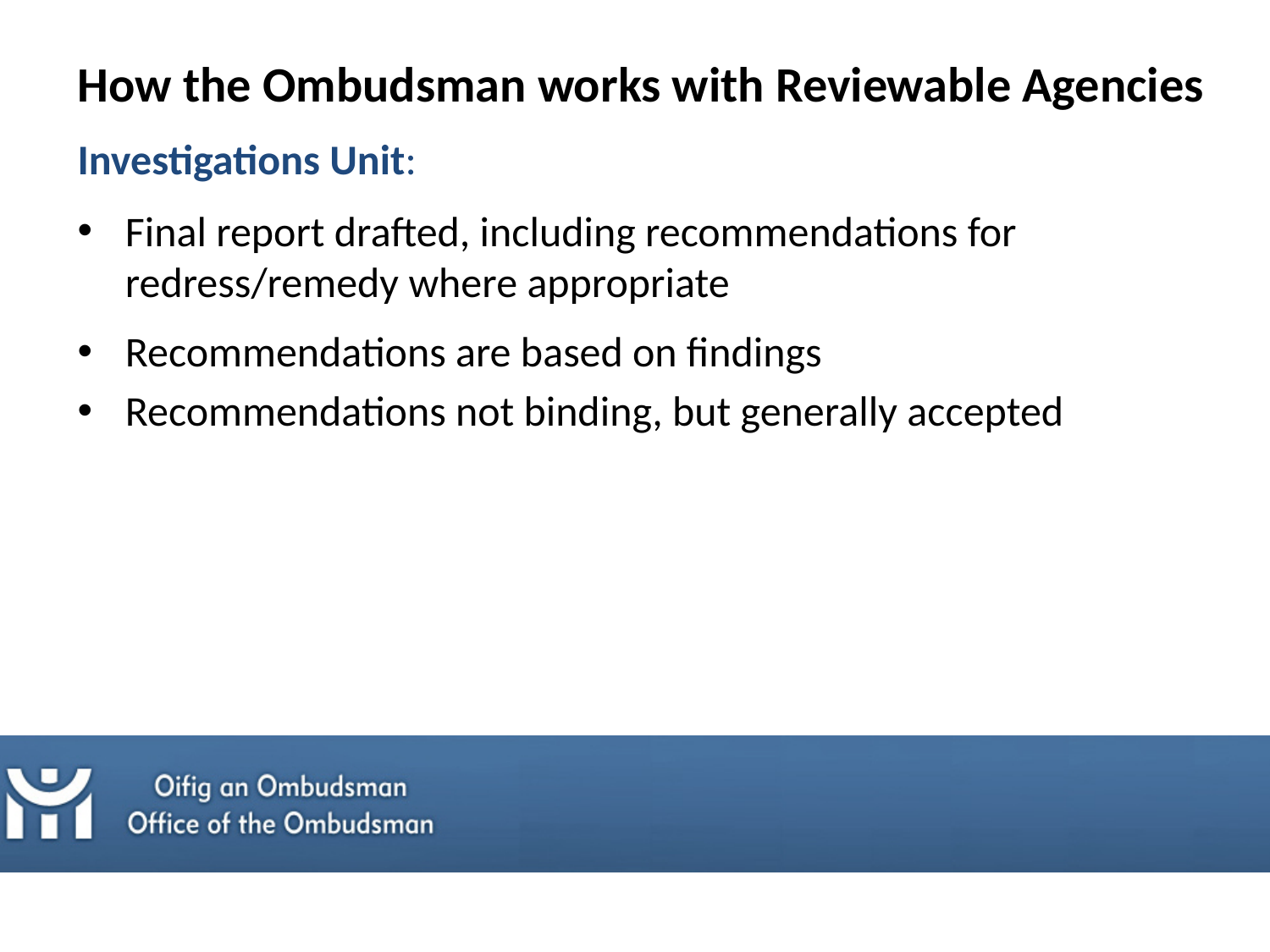

How the Ombudsman works with Reviewable Agencies
Investigations Unit:
Final report drafted, including recommendations for redress/remedy where appropriate
Recommendations are based on findings
Recommendations not binding, but generally accepted